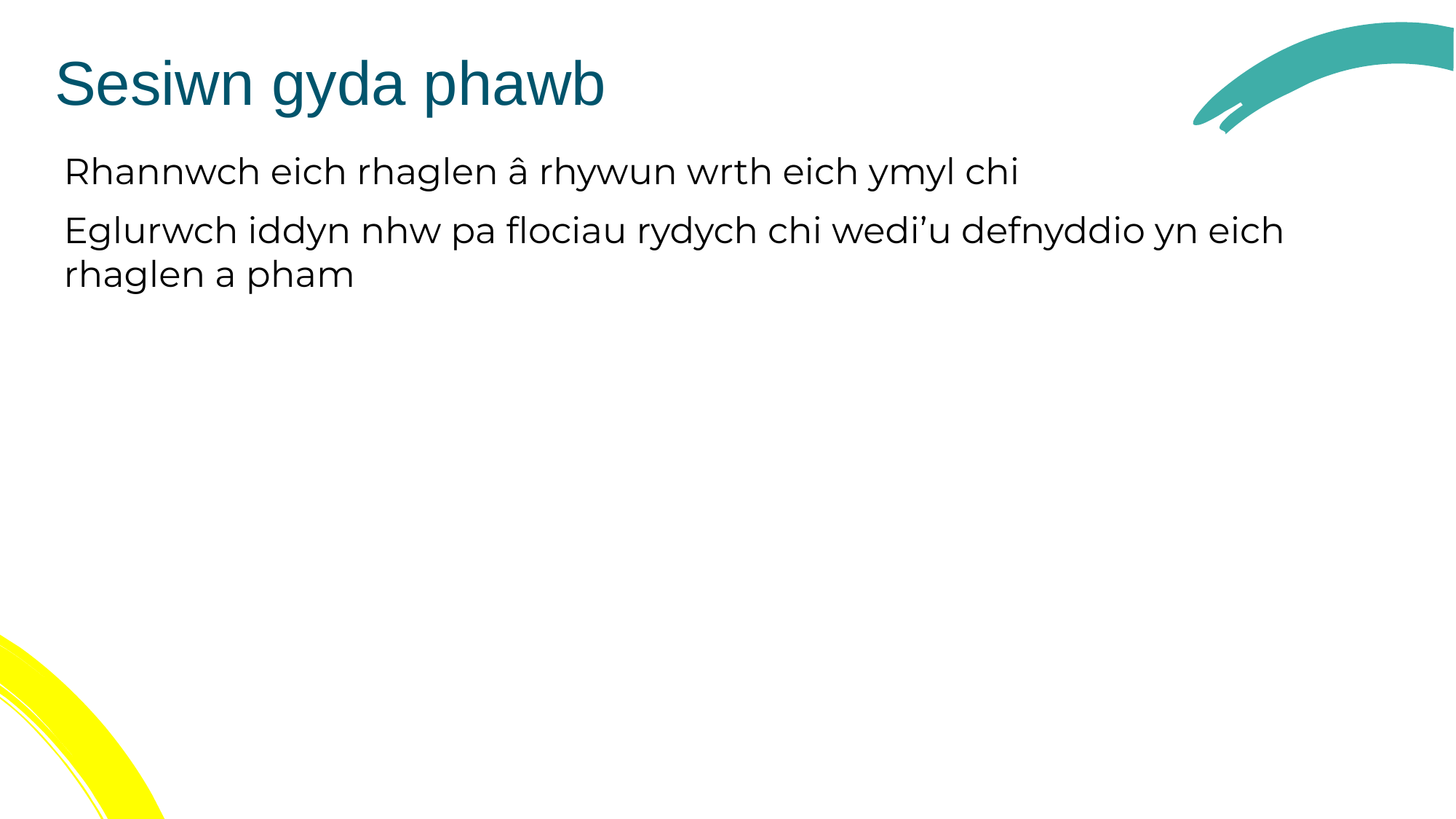

# Sesiwn gyda phawb
Rhannwch eich rhaglen â rhywun wrth eich ymyl chi
Eglurwch iddyn nhw pa flociau rydych chi wedi’u defnyddio yn eich rhaglen a pham